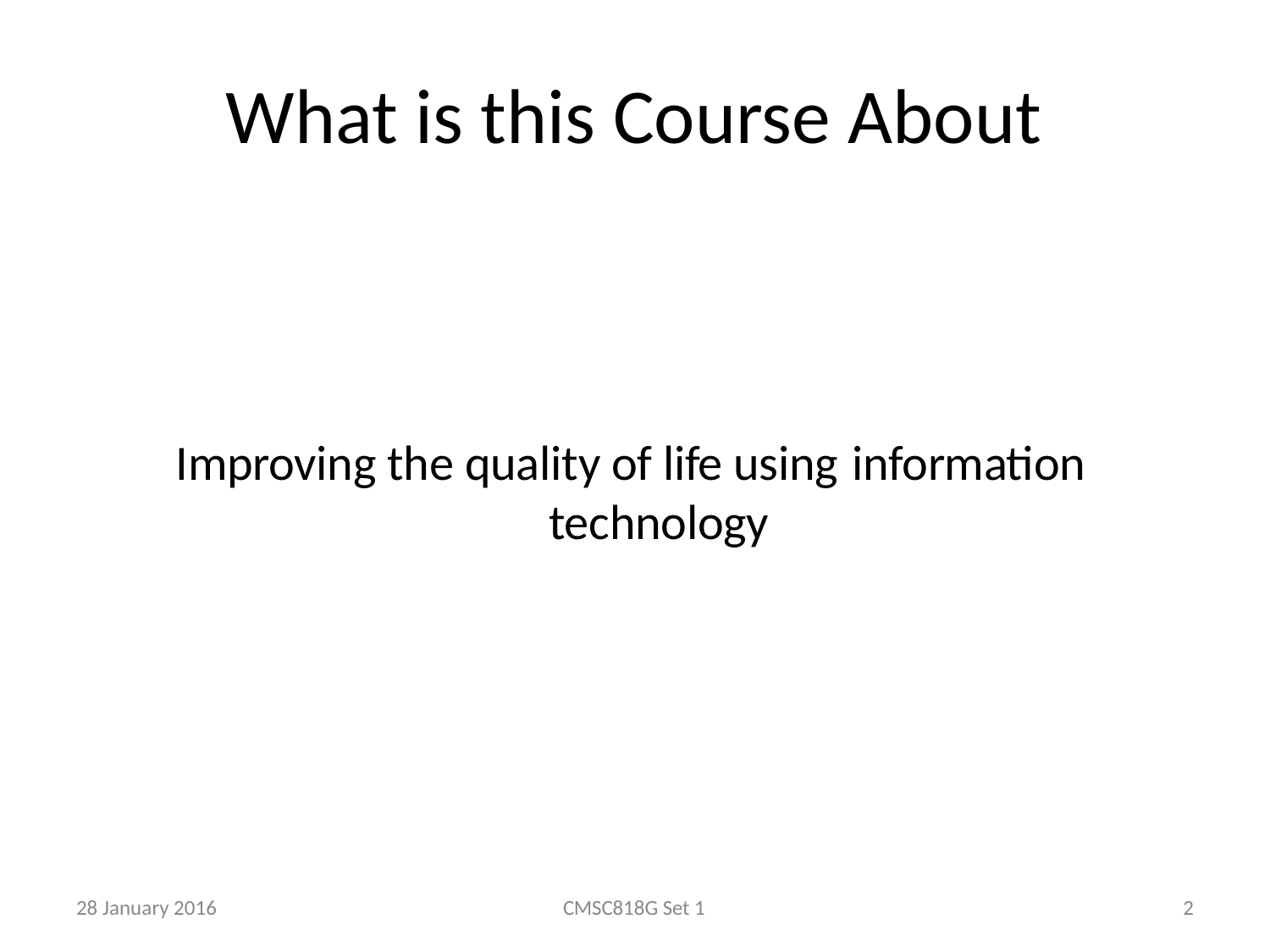

# What is this Course About
Improving the quality of life using information
technology
28 January 2016
CMSC818G Set 1
2